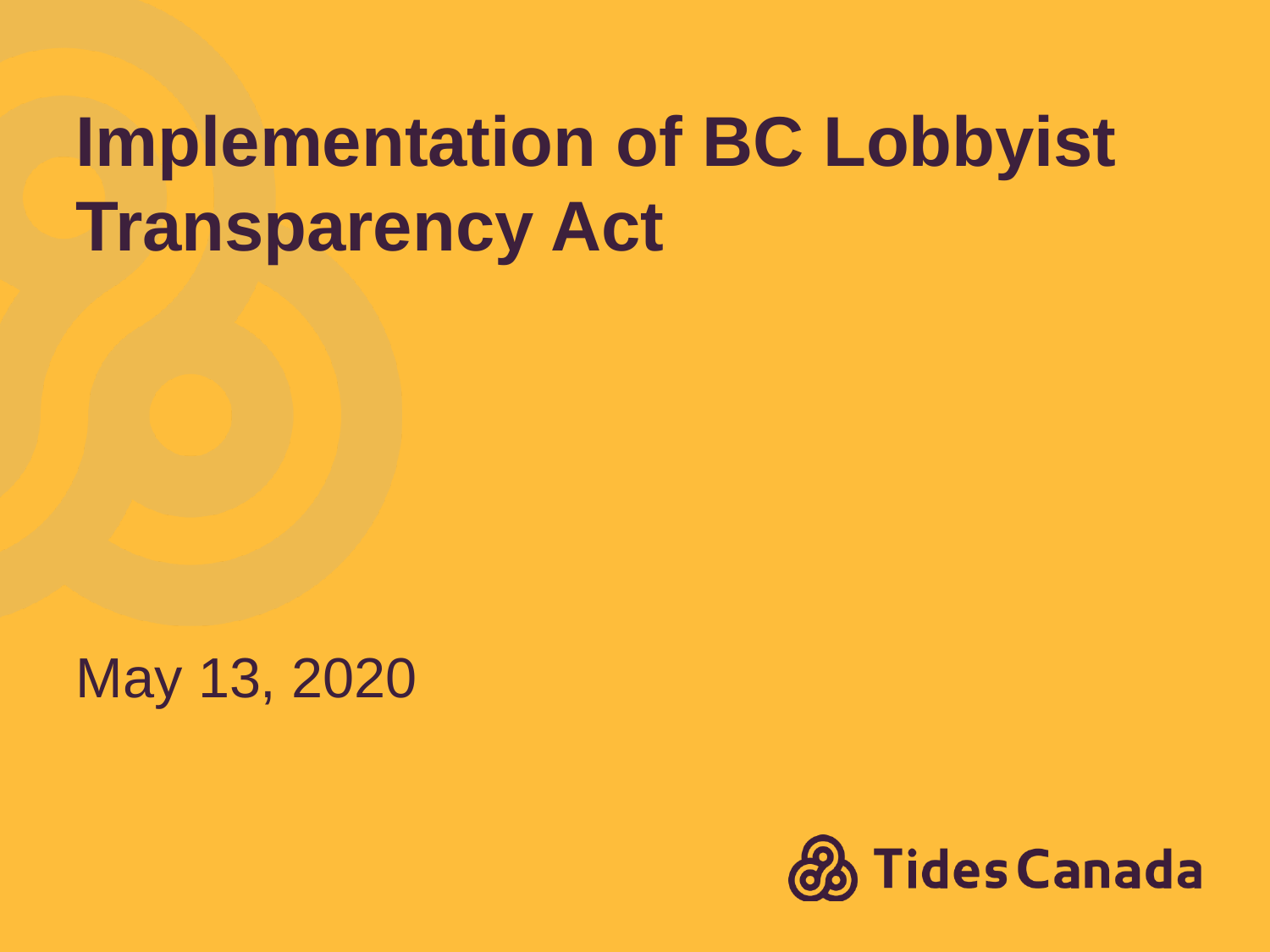

# Implementation of BC Lobbyist Transparency Act

May 13, 2020